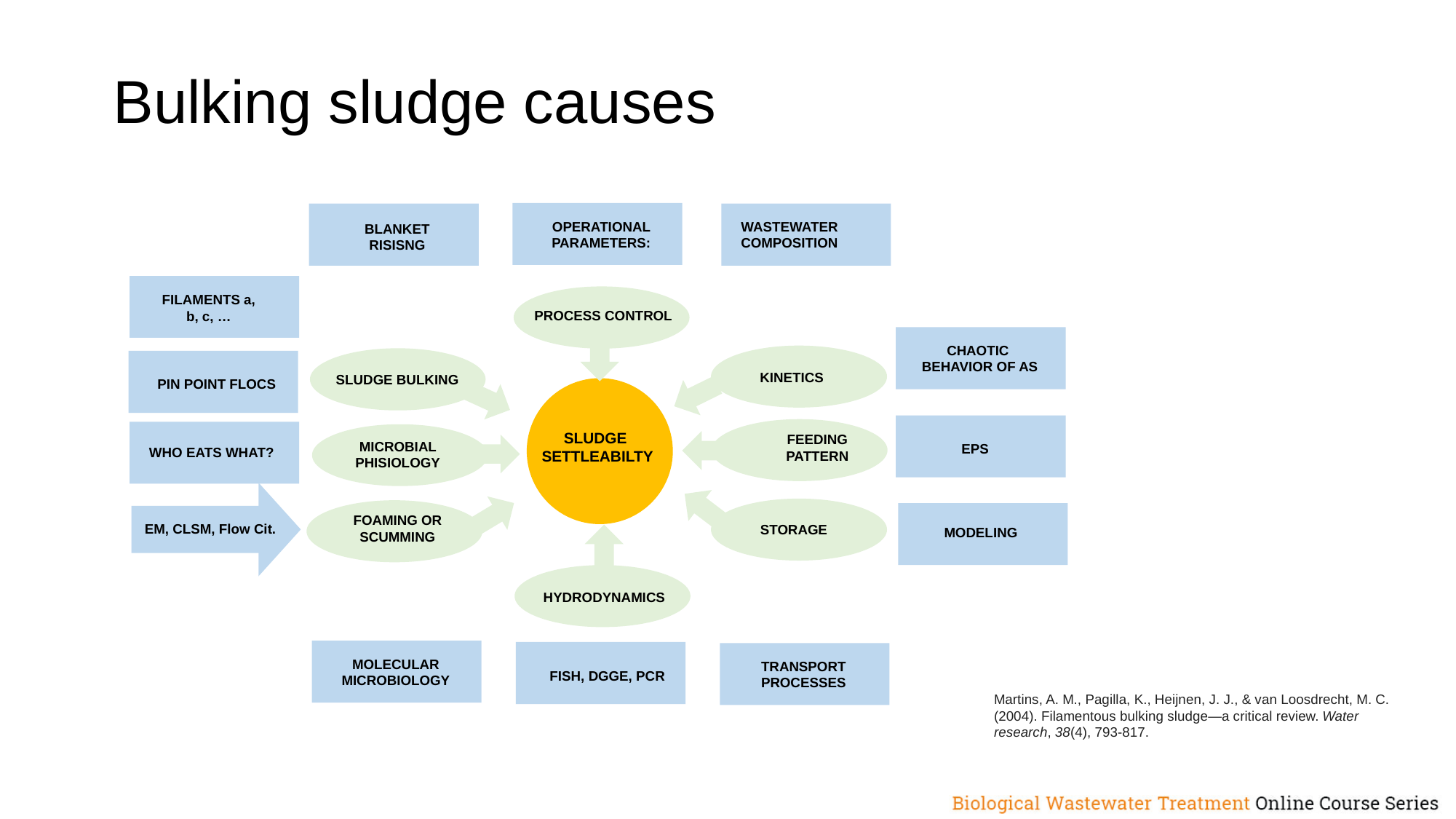

Bulking sludge causes

WASTEWATER
COMPOSITION
OPERATIONAL PARAMETERS:
BLANKET
RISISNG

FILAMENTS a, b, c, …
PROCESS CONTROL

CHAOTIC
BEHAVIOR OF AS

KINETICS
SLUDGE BULKING

PIN POINT FLOCS

SLUDGE
SETTLEABILTY

FEEDING
PATTERN
MICROBIAL PHISIOLOGY
EPS
WHO EATS WHAT?

FOAMING OR
SCUMMING
EM, CLSM, Flow Cit.
STORAGE
MODELING

HYDRODYNAMICS

MOLECULAR MICROBIOLOGY
TRANSPORT PROCESSES
FISH, DGGE, PCR
Martins, A. M., Pagilla, K., Heijnen, J. J., & van Loosdrecht, M. C. (2004). Filamentous bulking sludge—a critical review. Water research, 38(4), 793-817.